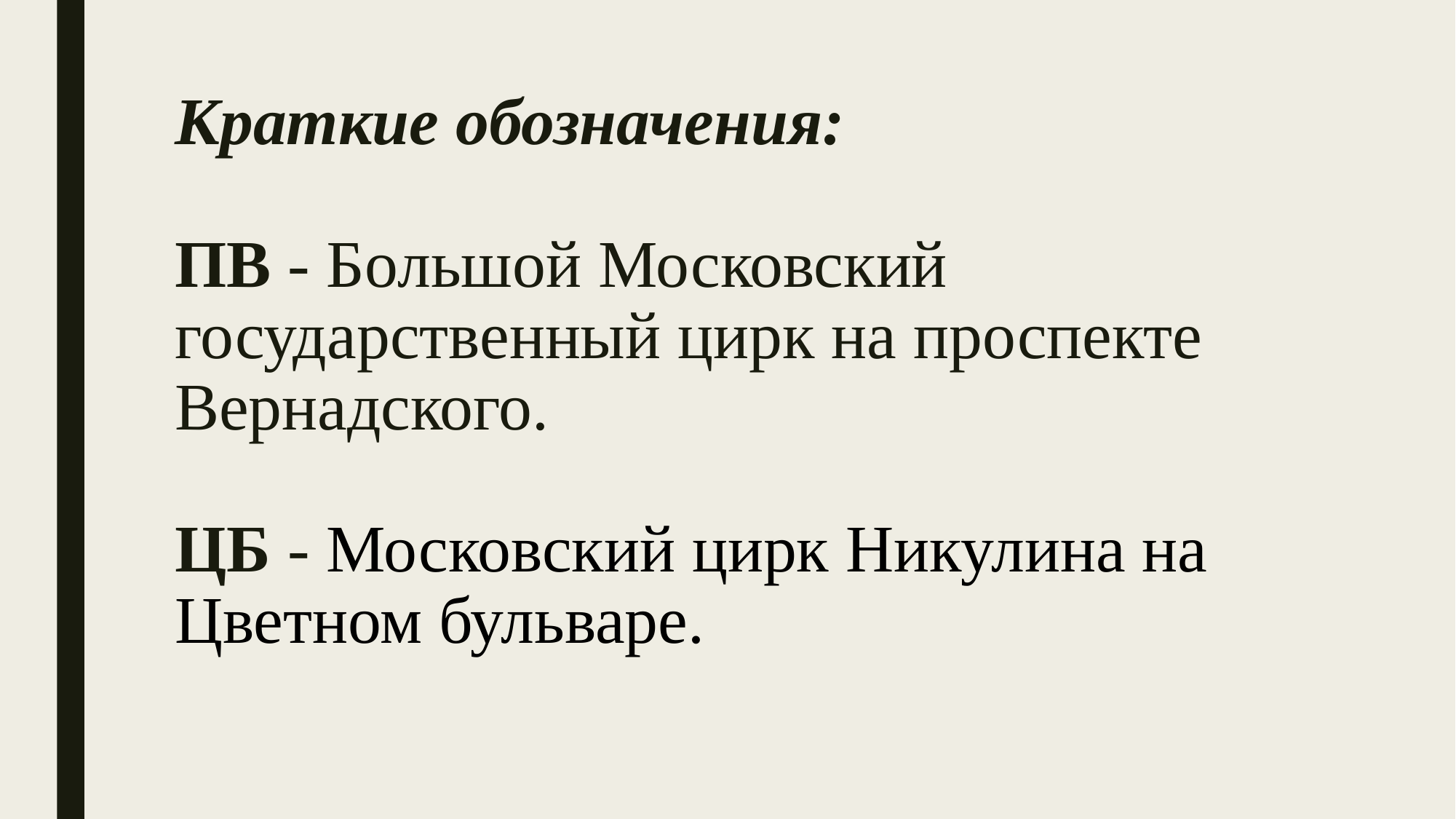

# Краткие обозначения: ПВ - Большой Московский государственный цирк на проспекте Вернадского. ЦБ - Московский цирк Никулина на Цветном бульваре.